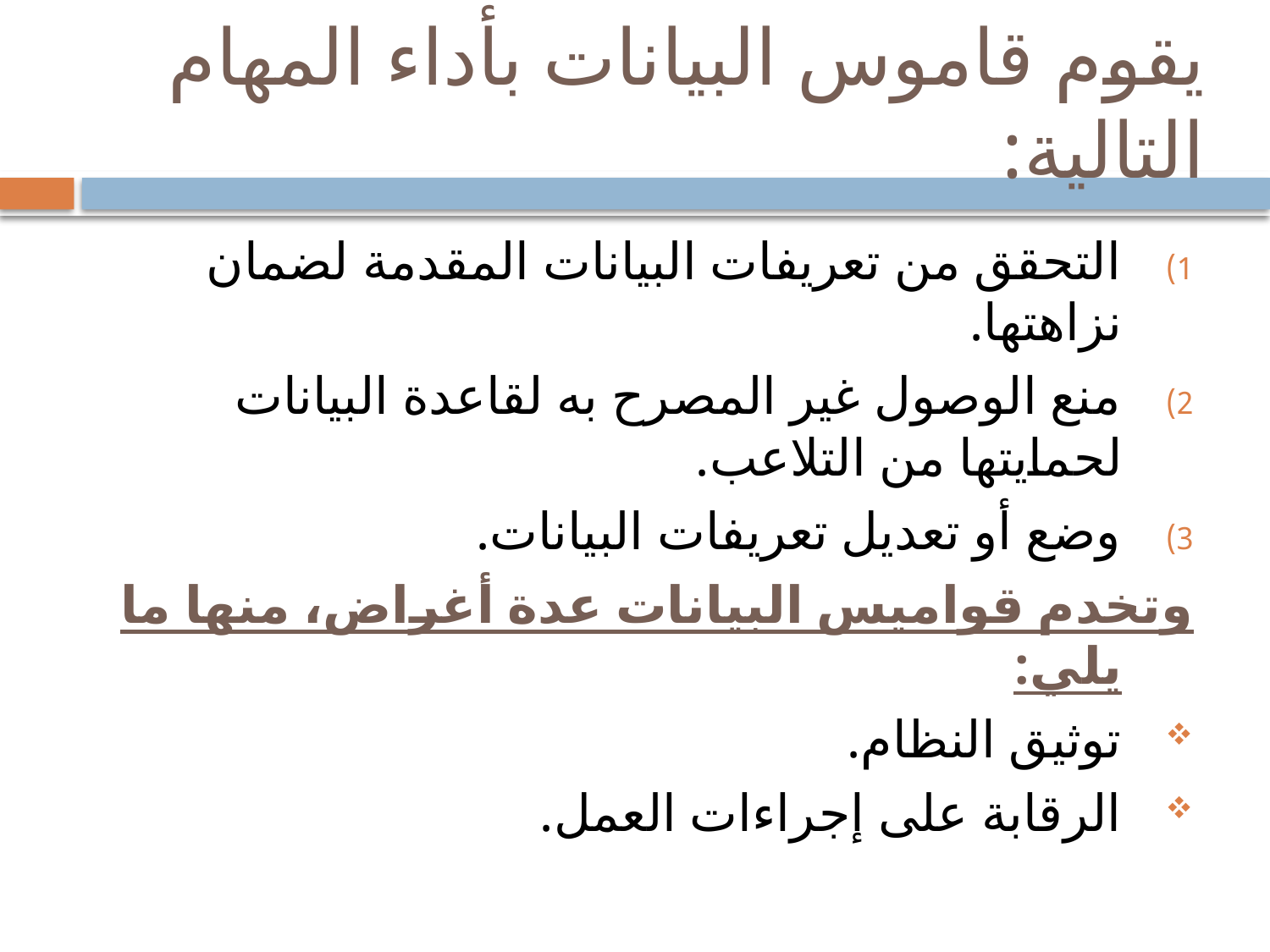

# يقوم قاموس البيانات بأداء المهام التالية:
التحقق من تعريفات البيانات المقدمة لضمان نزاهتها.
منع الوصول غير المصرح به لقاعدة البيانات لحمايتها من التلاعب.
وضع أو تعديل تعريفات البيانات.
وتخدم قواميس البيانات عدة أغراض، منها ما يلي:
توثيق النظام.
الرقابة على إجراءات العمل.